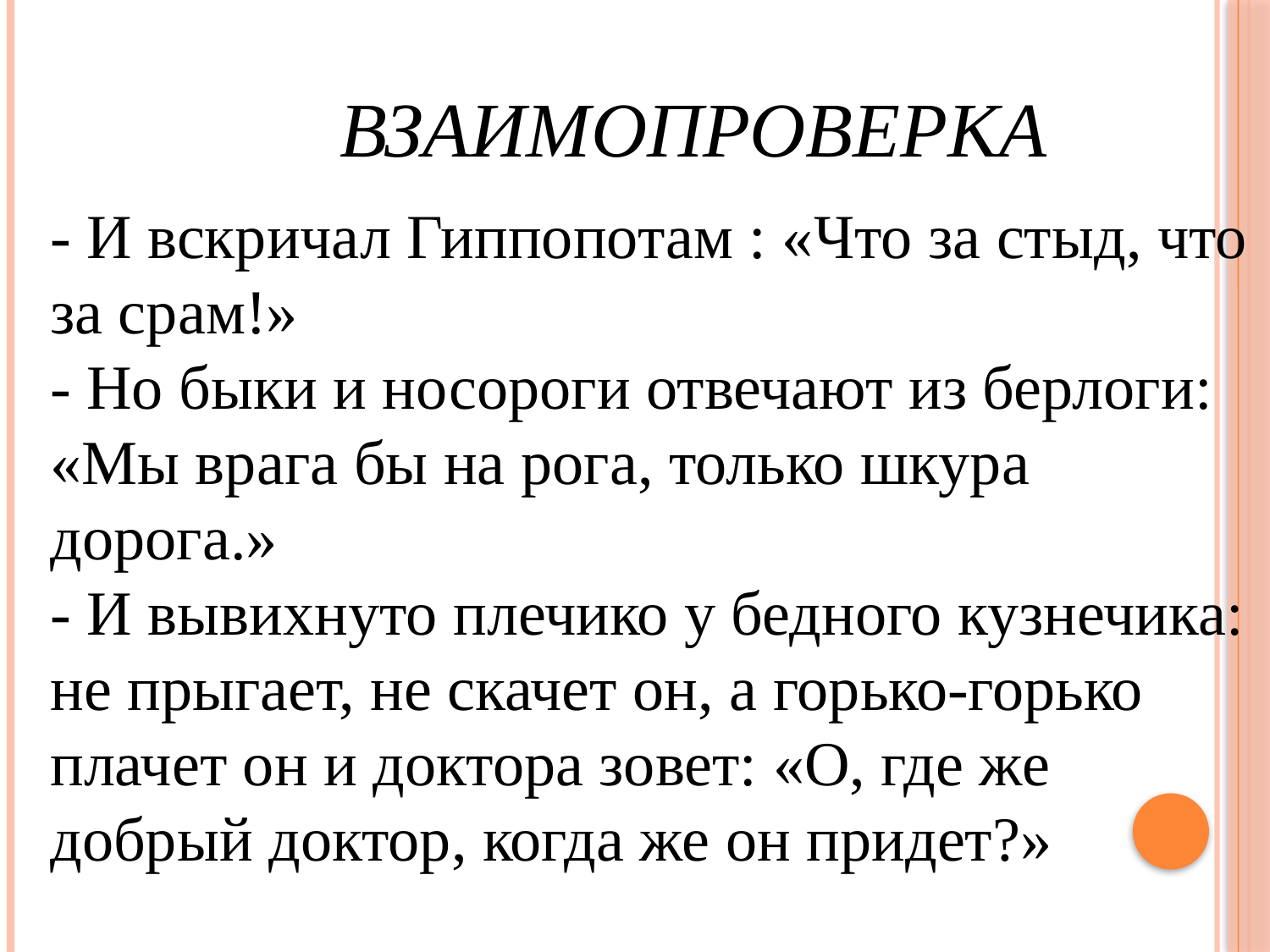

# Взаимопроверка
- И вскричал Гиппопотам : «Что за стыд, что за срам!»
- Но быки и носороги отвечают из берлоги: «Мы врага бы на рога, только шкура дорога.»
- И вывихнуто плечико у бедного кузнечика: не прыгает, не скачет он, а горько-горько плачет он и доктора зовет: «О, где же добрый доктор, когда же он придет?»